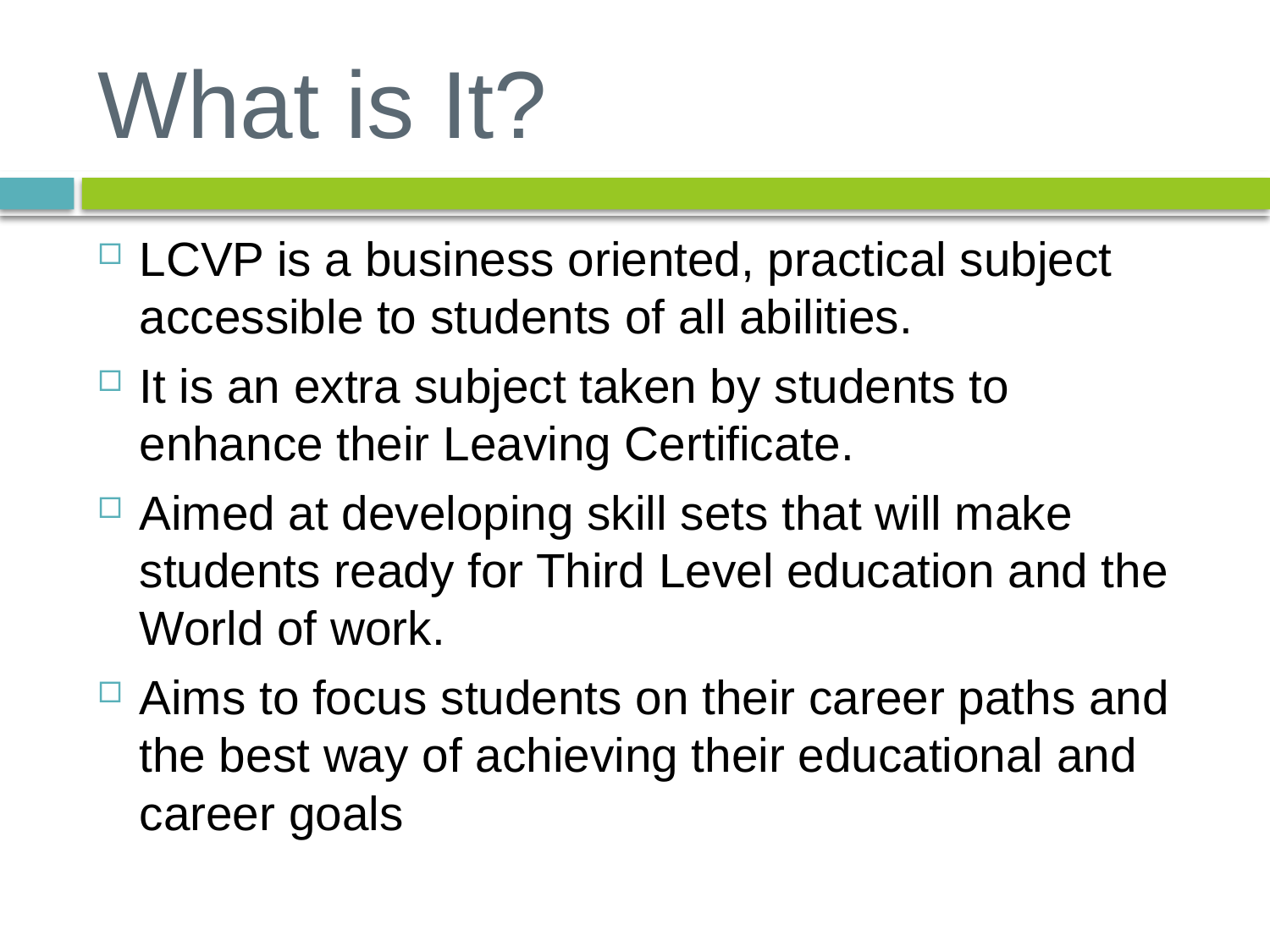

# What is It?
LCVP is a business oriented, practical subject accessible to students of all abilities.
It is an extra subject taken by students to enhance their Leaving Certificate.
Aimed at developing skill sets that will make students ready for Third Level education and the World of work.
Aims to focus students on their career paths and the best way of achieving their educational and career goals